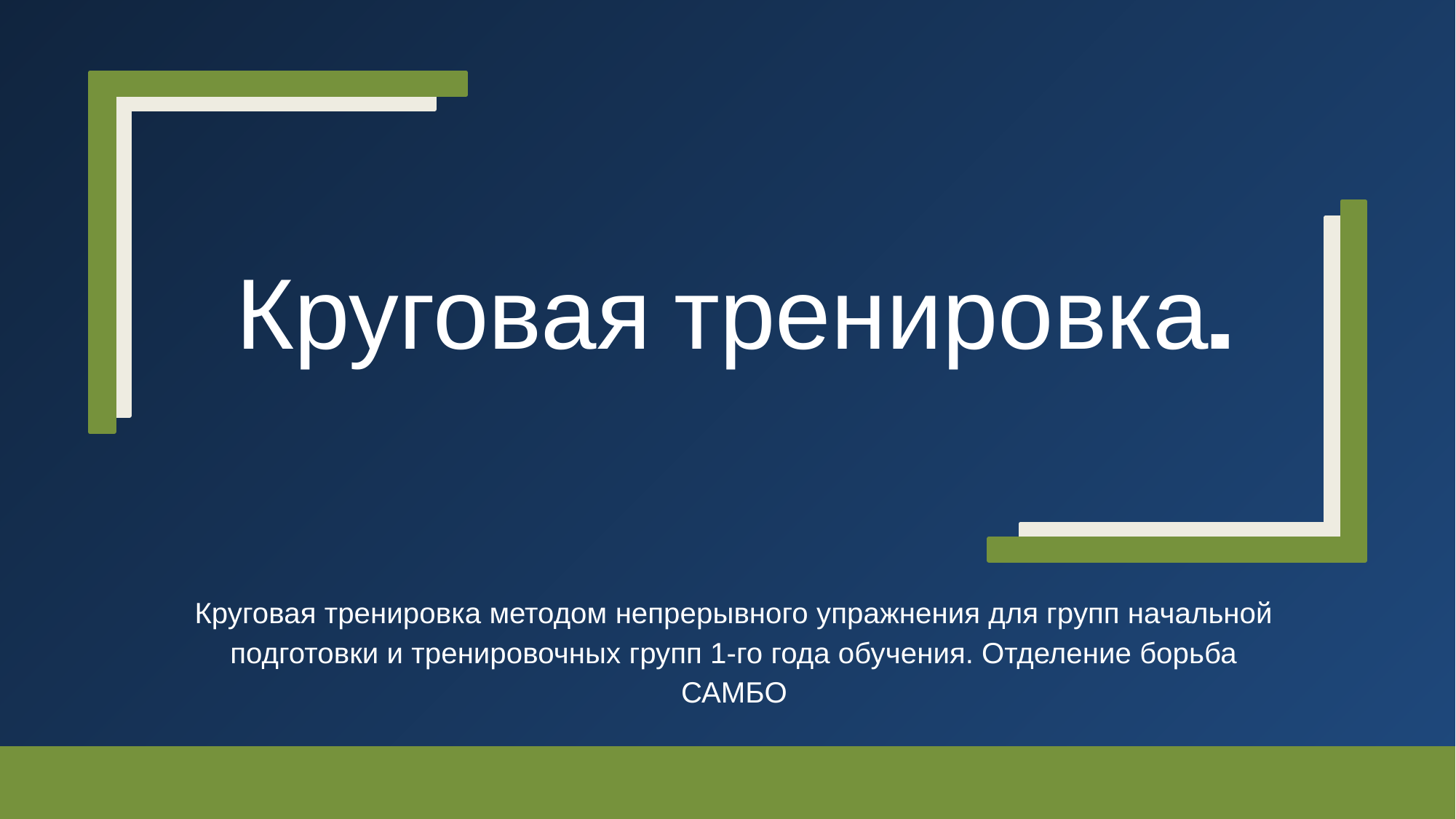

# Круговая тренировка.
Круговая тренировка методом непрерывного упражнения для групп начальной подготовки и тренировочных групп 1-го года обучения. Отделение борьба САМБО